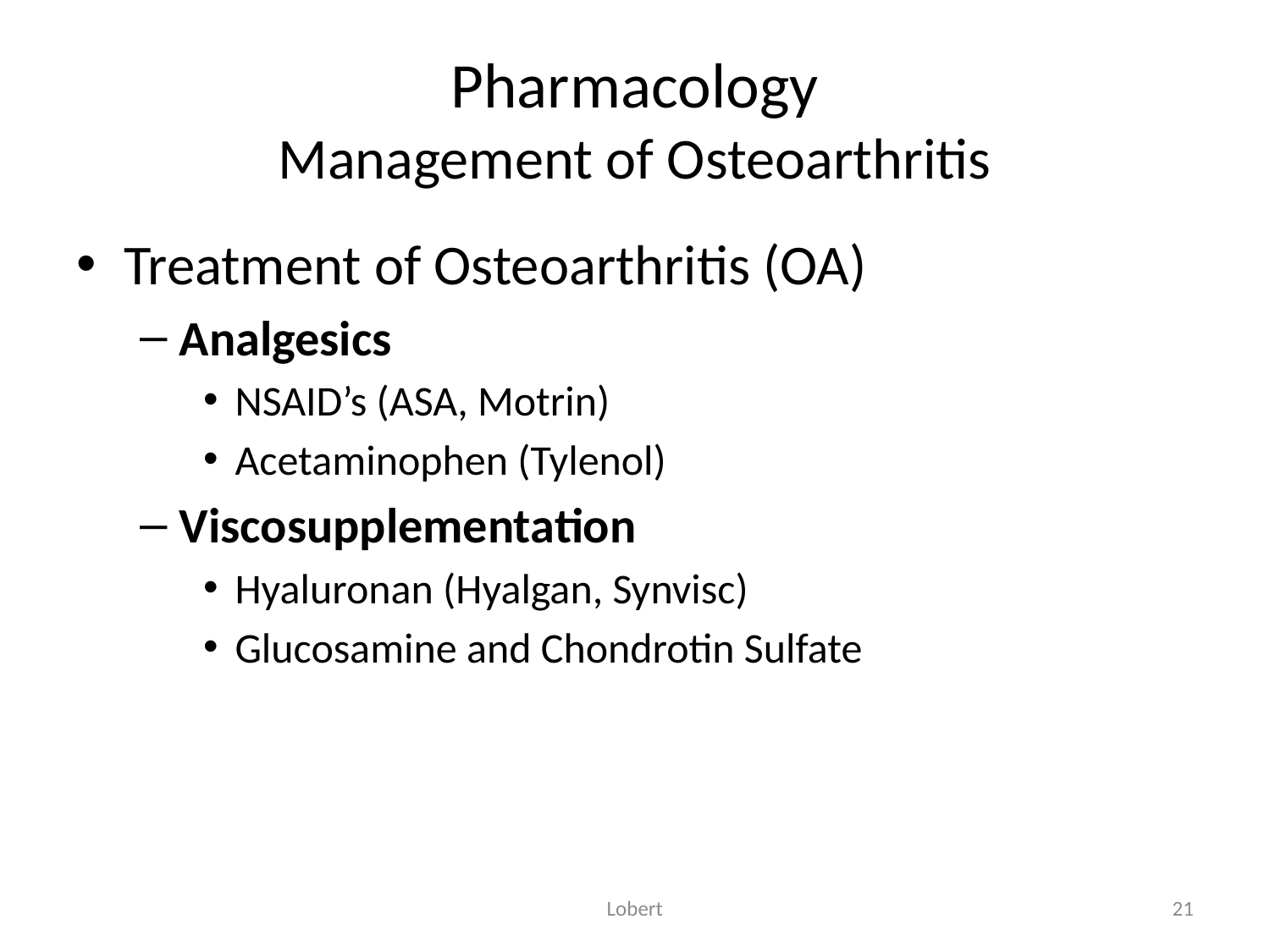

# Pharmacology Management of Osteoarthritis
Treatment of Osteoarthritis (OA)
Analgesics
NSAID’s (ASA, Motrin)
Acetaminophen (Tylenol)
Viscosupplementation
Hyaluronan (Hyalgan, Synvisc)
Glucosamine and Chondrotin Sulfate
Lobert
21